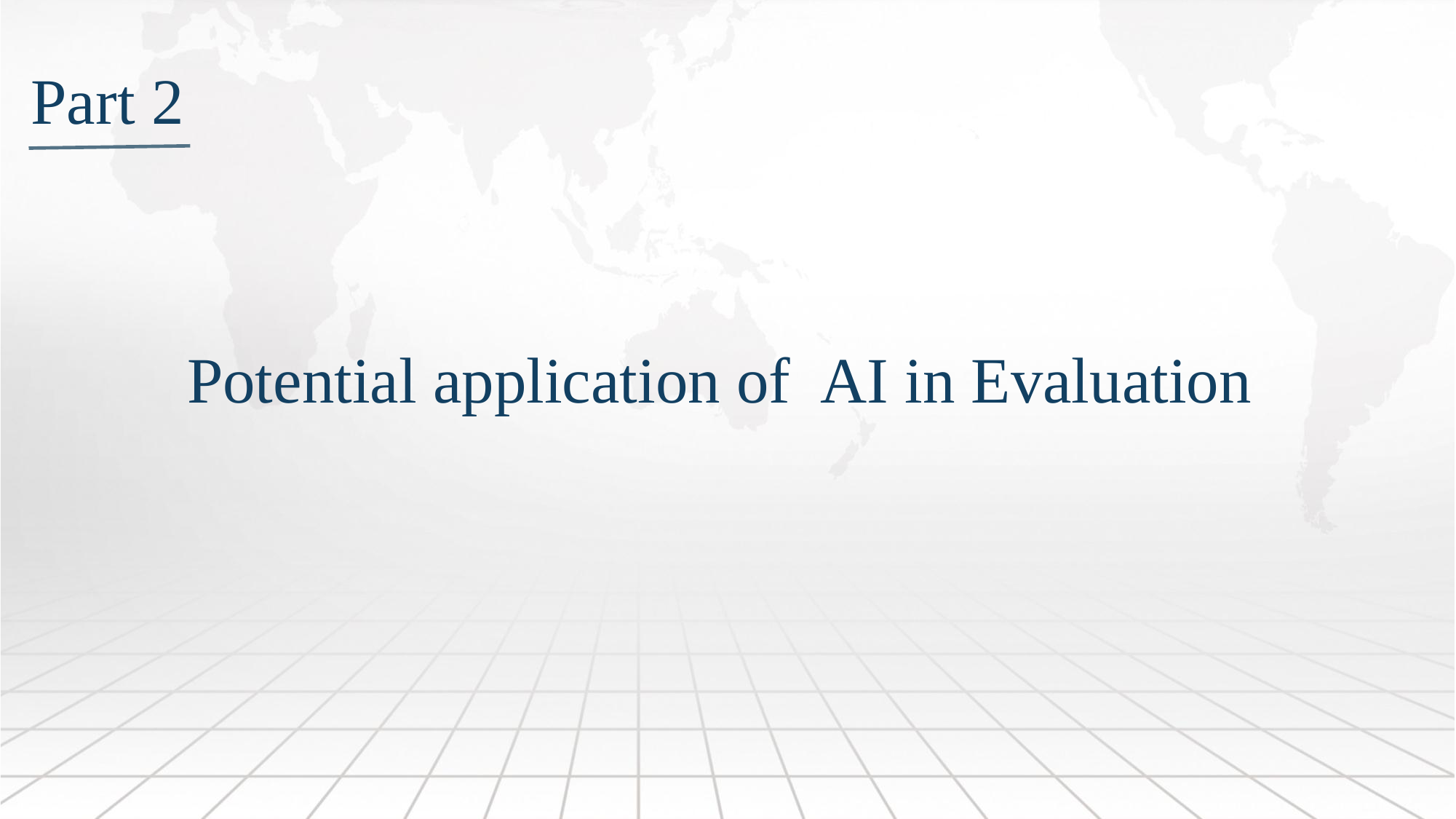

Part 2
Potential application of  AI in Evaluation